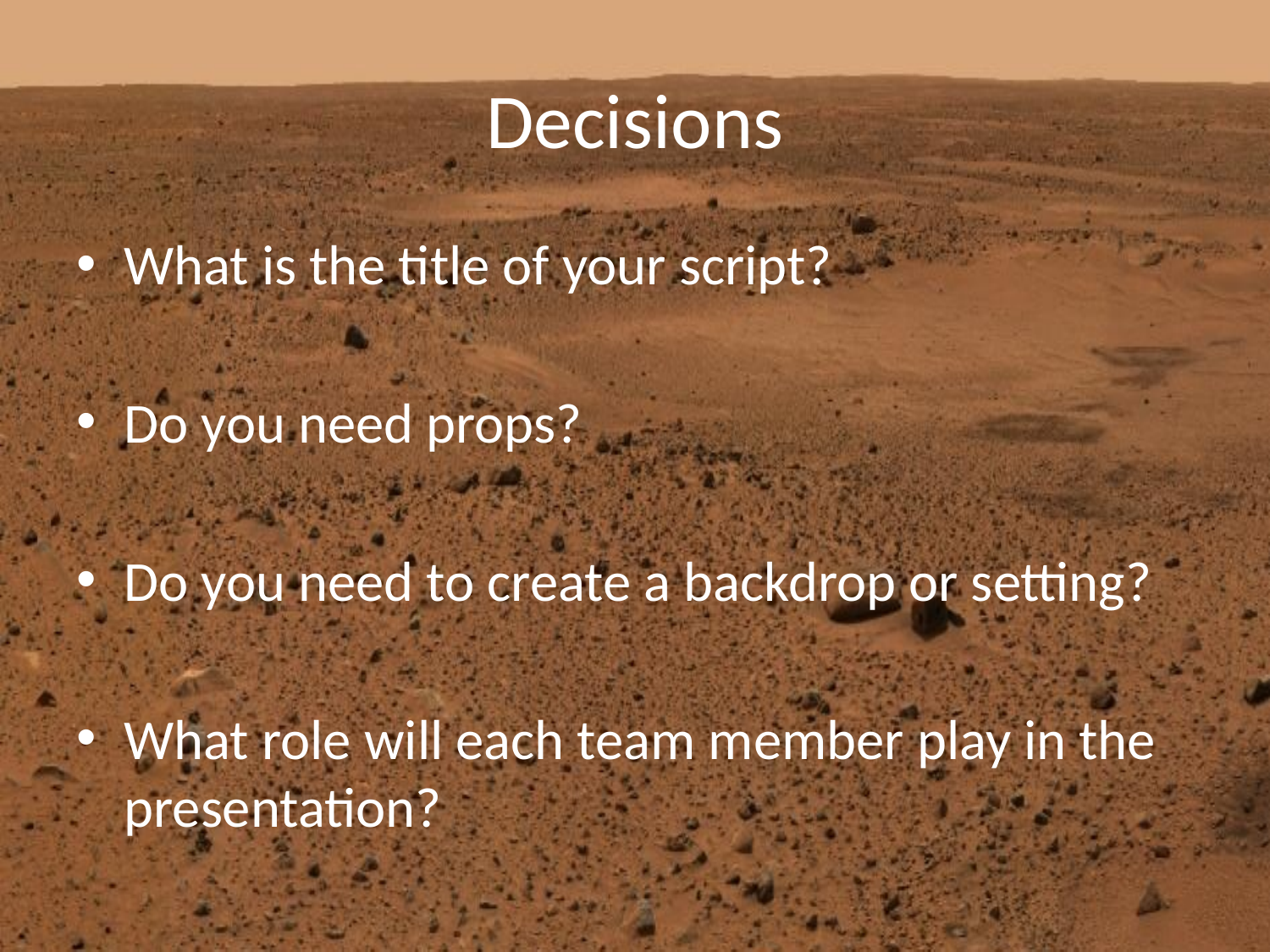

# Decisions
What is the title of your script?

Do you need props?

Do you need to create a backdrop or setting?

What role will each team member play in the presentation?